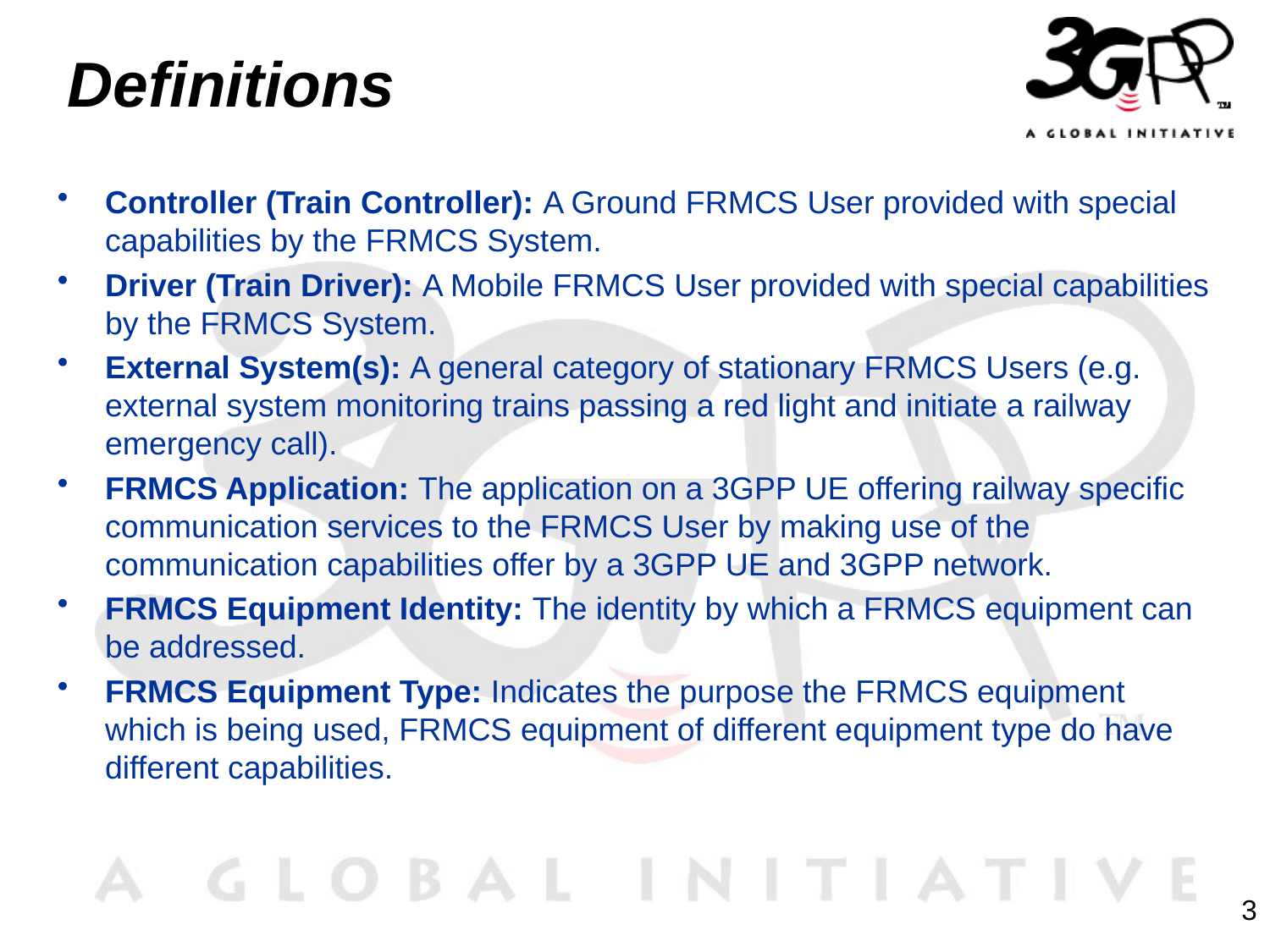

# Definitions
Controller (Train Controller): A Ground FRMCS User provided with special capabilities by the FRMCS System.
Driver (Train Driver): A Mobile FRMCS User provided with special capabilities by the FRMCS System.
External System(s): A general category of stationary FRMCS Users (e.g. external system monitoring trains passing a red light and initiate a railway emergency call).
FRMCS Application: The application on a 3GPP UE offering railway specific communication services to the FRMCS User by making use of the communication capabilities offer by a 3GPP UE and 3GPP network.
FRMCS Equipment Identity: The identity by which a FRMCS equipment can be addressed.
FRMCS Equipment Type: Indicates the purpose the FRMCS equipment which is being used, FRMCS equipment of different equipment type do have different capabilities.

3